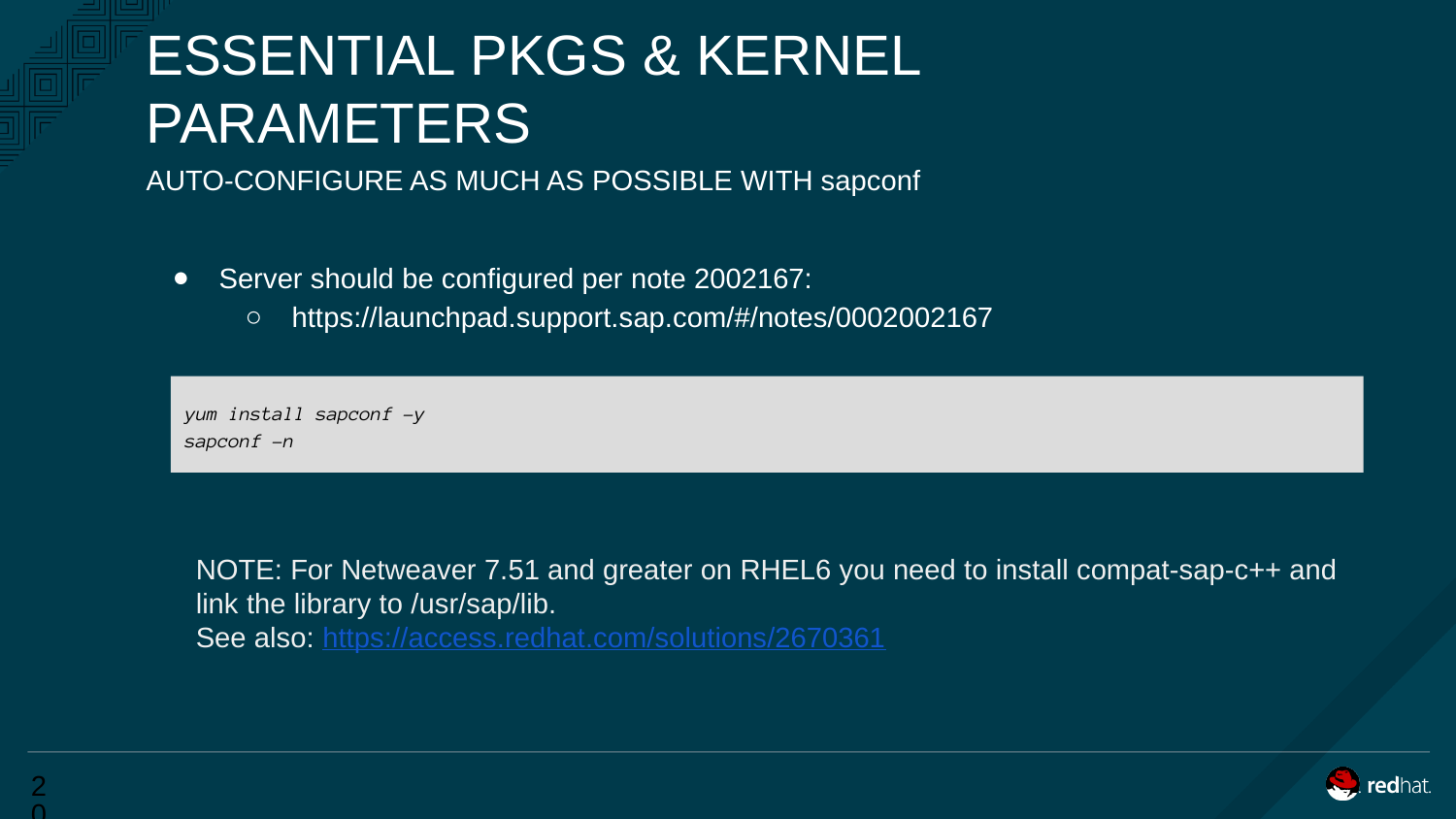

# ESSENTIAL PKGS & KERNEL PARAMETERS
AUTO-CONFIGURE AS MUCH AS POSSIBLE WITH sapconf
Server should be configured per note 2002167:
https://launchpad.support.sap.com/#/notes/0002002167

yum install sapconf -y
sapconf -n
NOTE: For Netweaver 7.51 and greater on RHEL6 you need to install compat-sap-c++ and link the library to /usr/sap/lib.
See also: https://access.redhat.com/solutions/2670361
20